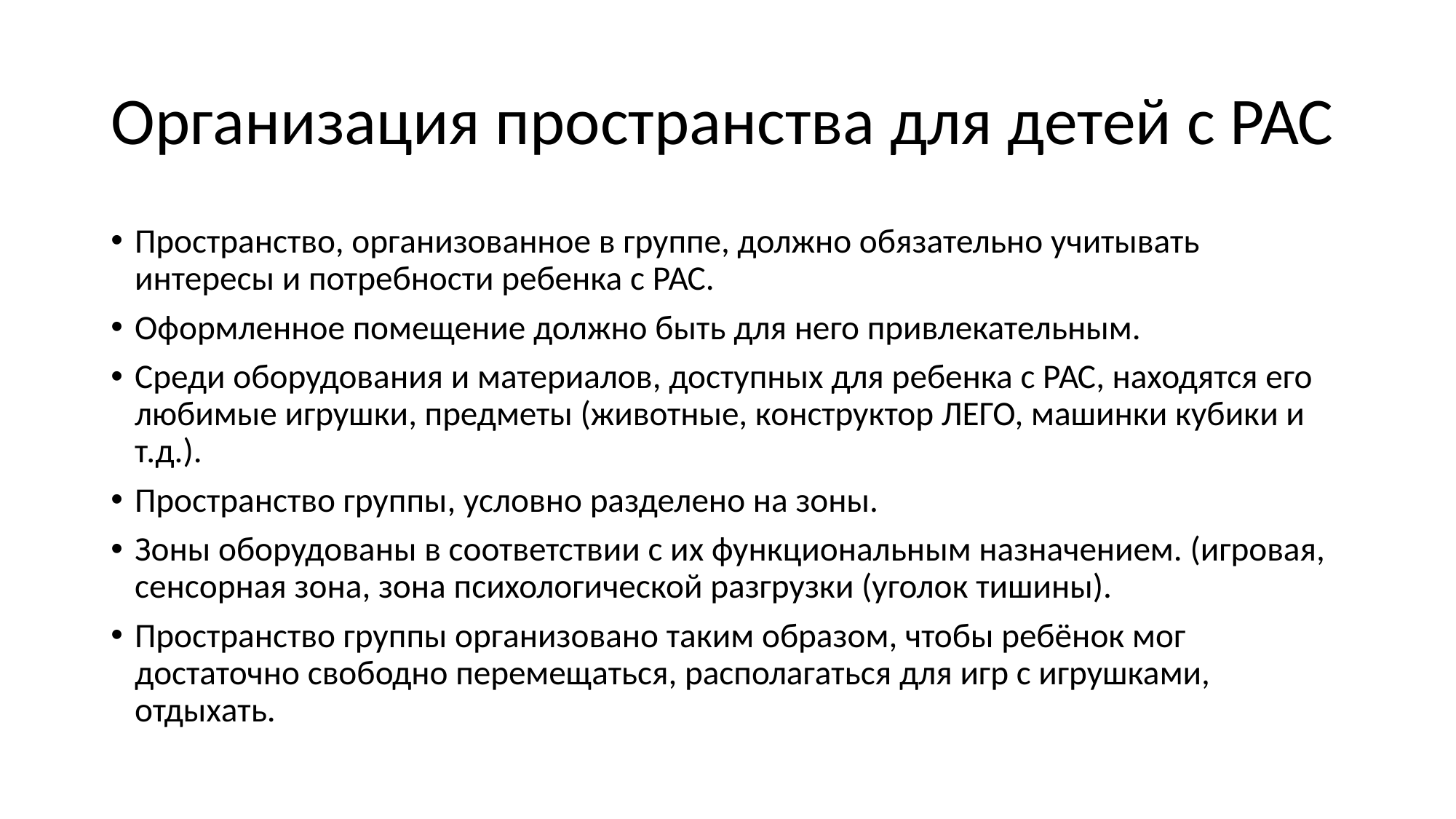

# Организация пространства для детей с РАС
Пространство, организованное в группе, должно обязательно учитывать интересы и потребности ребенка с РАС.
Оформленное помещение должно быть для него привлекательным.
Среди оборудования и материалов, доступных для ребенка с РАС, находятся его любимые игрушки, предметы (животные, конструктор ЛЕГО, машинки кубики и т.д.).
Пространство группы, условно разделено на зоны.
Зоны оборудованы в соответствии с их функциональным назначением. (игровая, сенсорная зона, зона психологической разгрузки (уголок тишины).
Пространство группы организовано таким образом, чтобы ребёнок мог достаточно свободно перемещаться, располагаться для игр с игрушками, отдыхать.